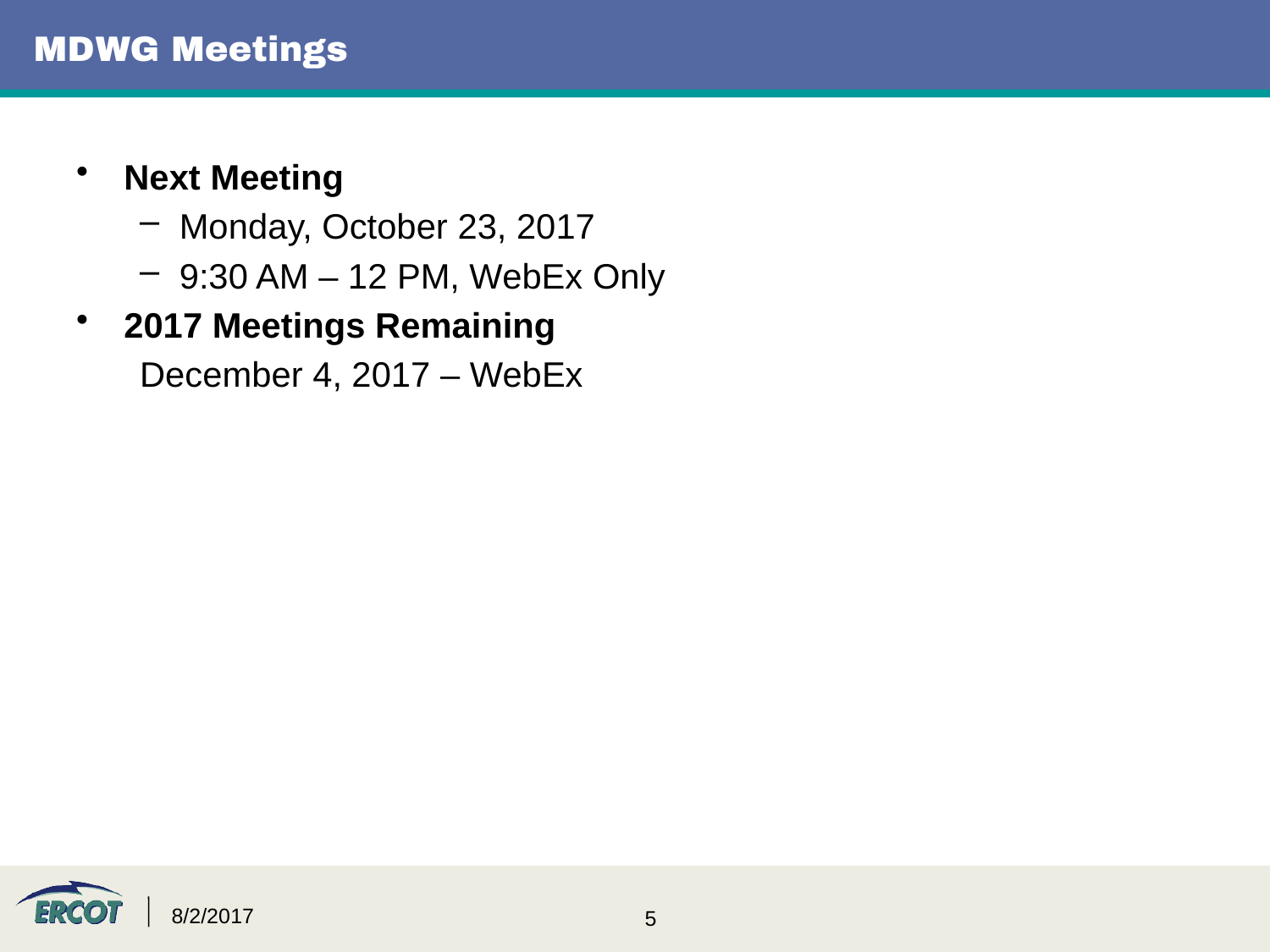

# MDWG Meetings
Next Meeting
Monday, October 23, 2017
9:30 AM – 12 PM, WebEx Only
2017 Meetings Remaining
December 4, 2017 – WebEx
8/2/2017